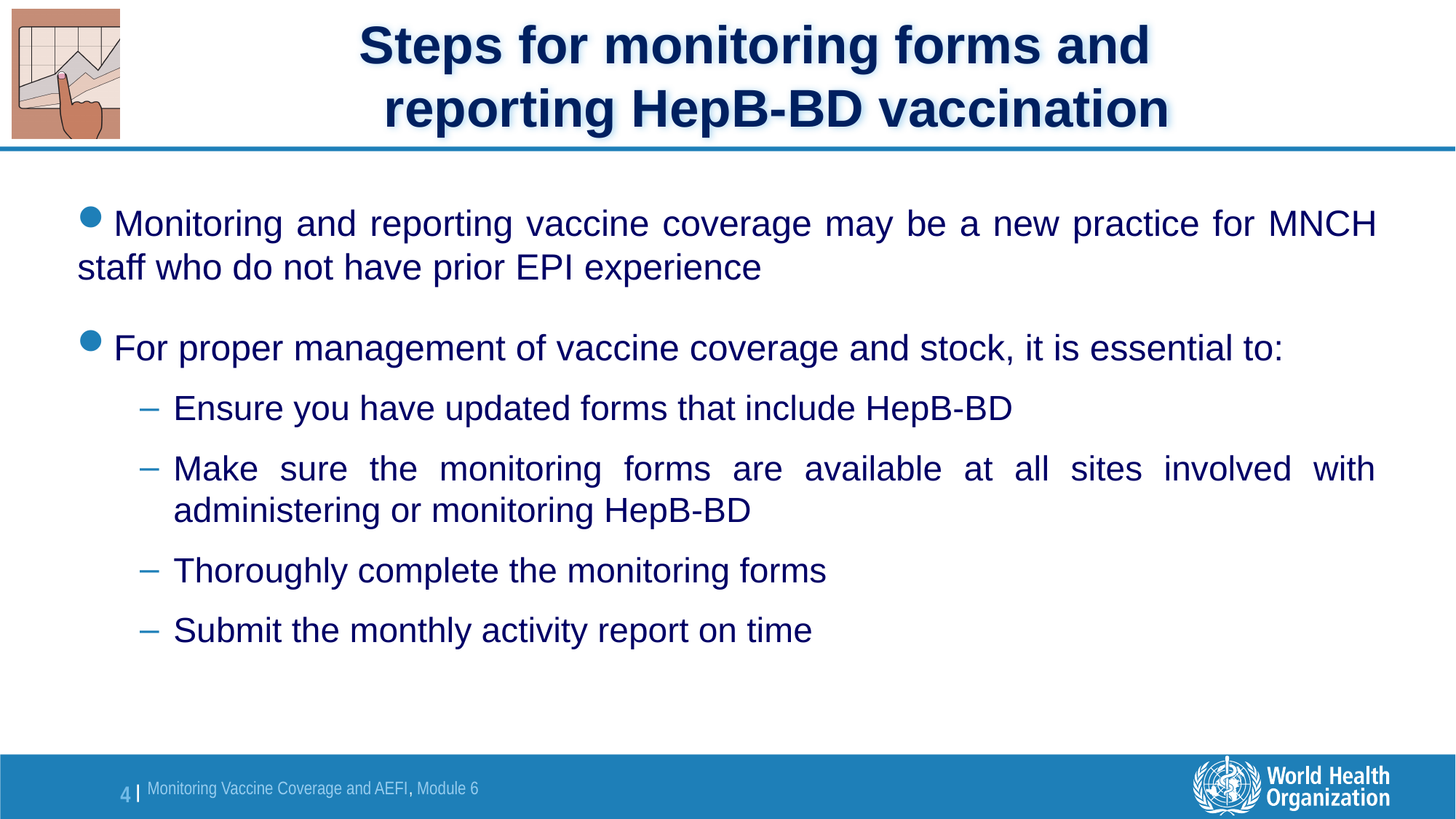

# Steps for monitoring forms and    reporting HepB-BD vaccination
Monitoring and reporting vaccine coverage may be a new practice for MNCH staff who do not have prior EPI experience
For proper management of vaccine coverage and stock, it is essential to:
Ensure you have updated forms that include HepB-BD
Make sure the monitoring forms are available at all sites involved with administering or monitoring HepB-BD
Thoroughly complete the monitoring forms
Submit the monthly activity report on time